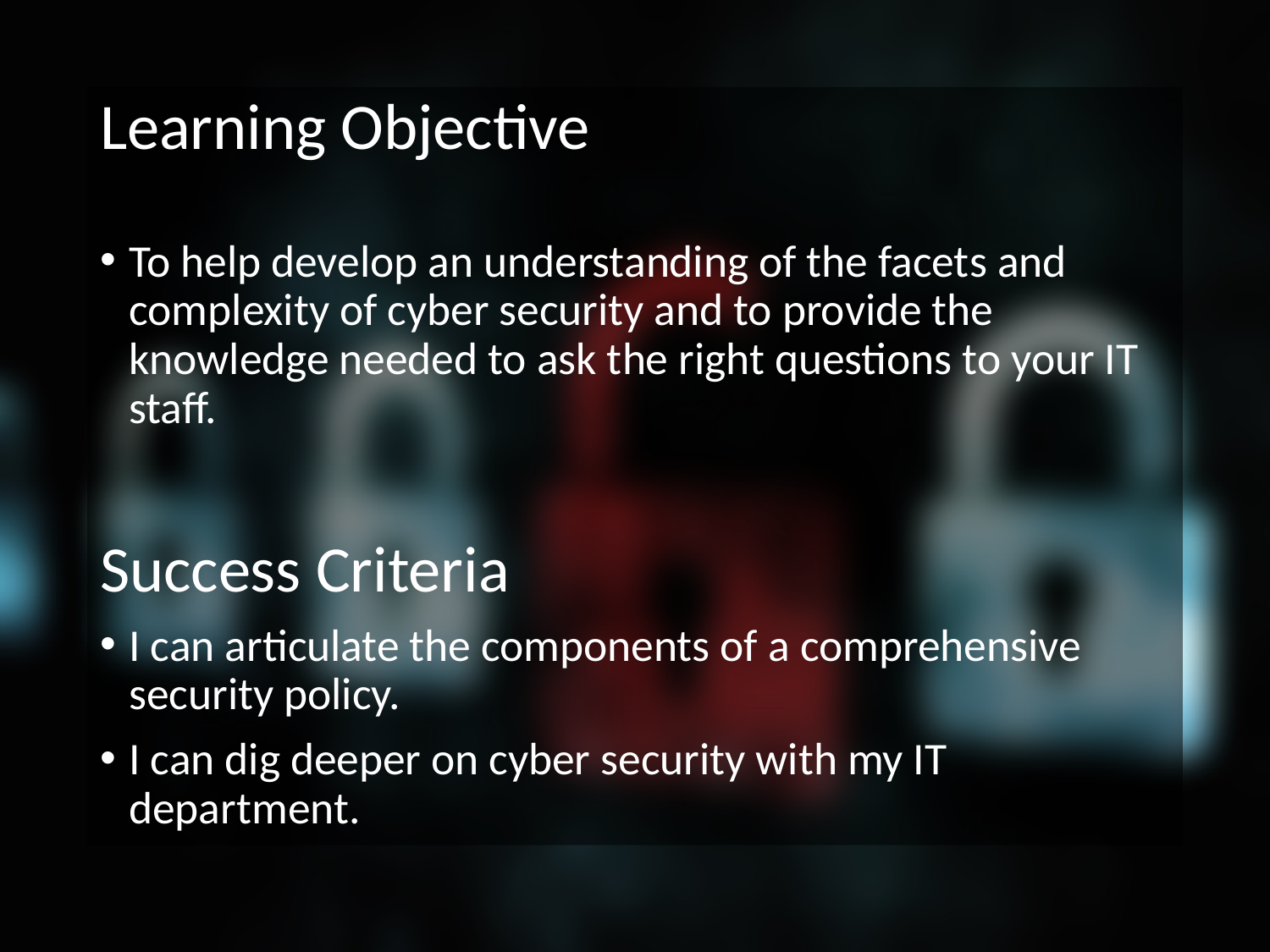

Learning Objective

To help develop an understanding of the facets and complexity of cyber security and to provide the knowledge needed to ask the right questions to your IT staff.

Success Criteria
I can articulate the components of a comprehensive security policy.
I can dig deeper on cyber security with my IT department.